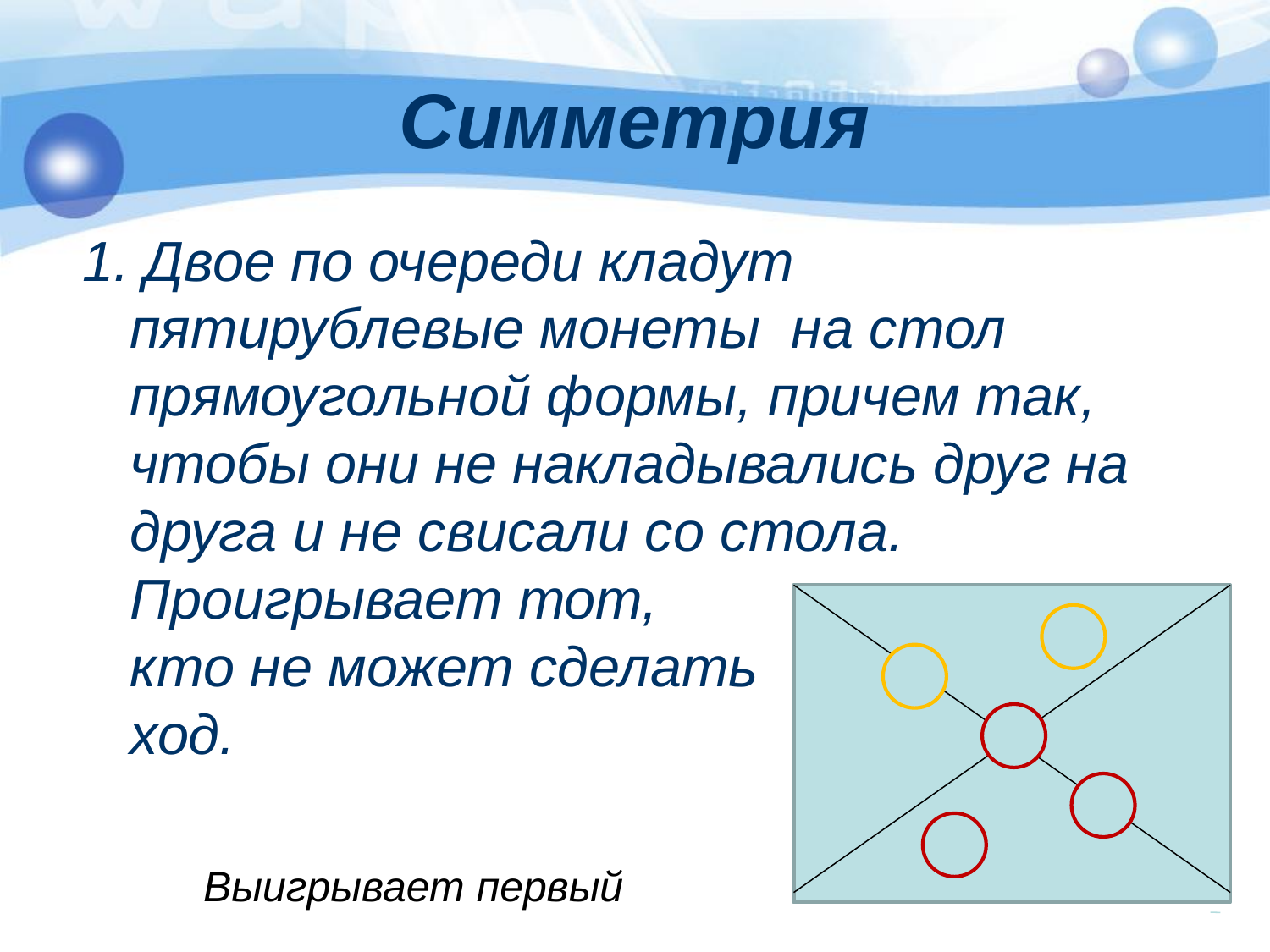

# Симметрия
1. Двое по очереди кладут пятирублевые монеты  на стол прямоугольной формы, причем так, чтобы они не накладывались друг на друга и не свисали со стола. Проигрывает тот,                            кто не может сделать                       ход.

Выигрывает первый